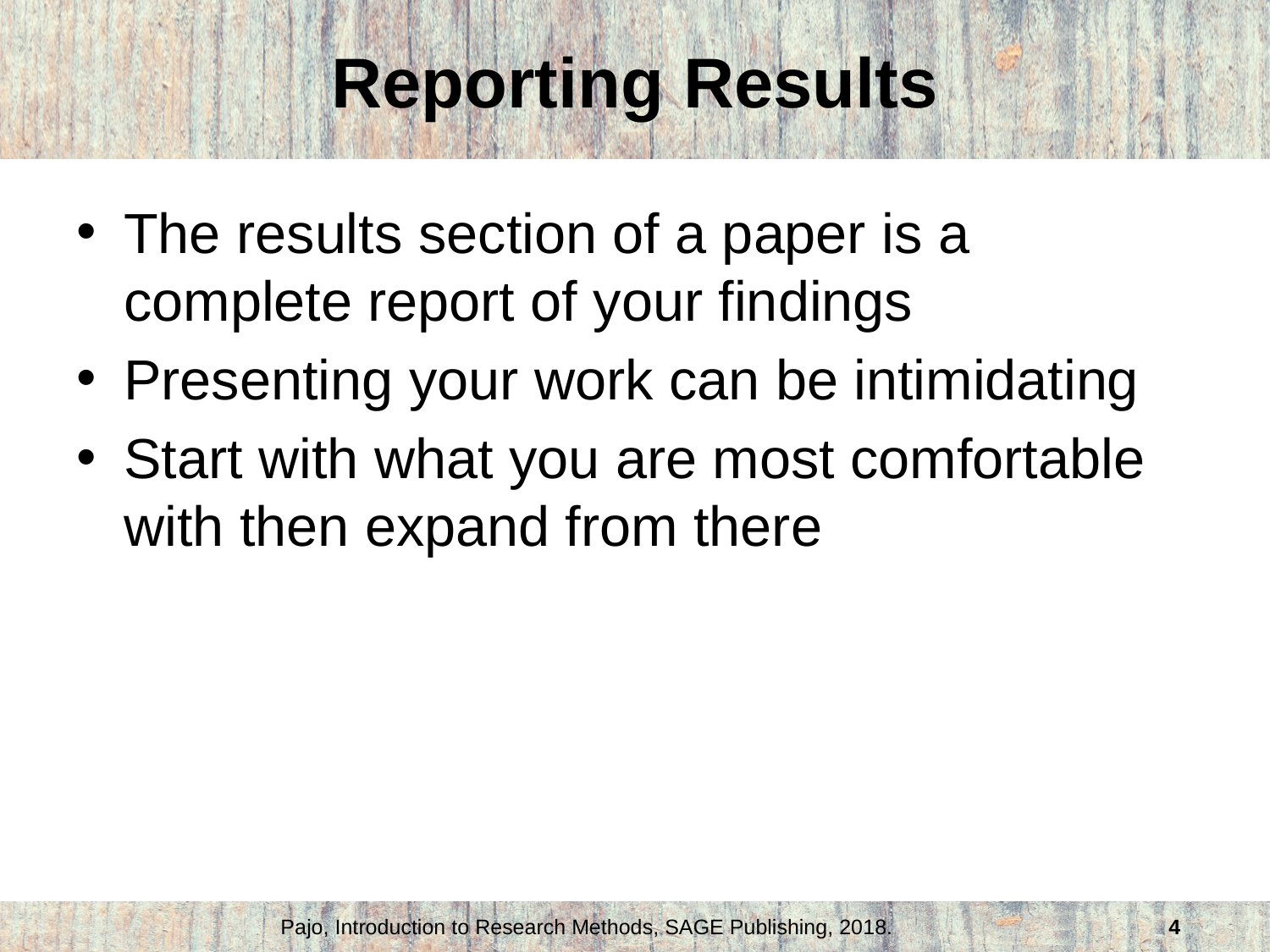

# Reporting Results
The results section of a paper is a complete report of your findings
Presenting your work can be intimidating
Start with what you are most comfortable with then expand from there
Pajo, Introduction to Research Methods, SAGE Publishing, 2018.
4